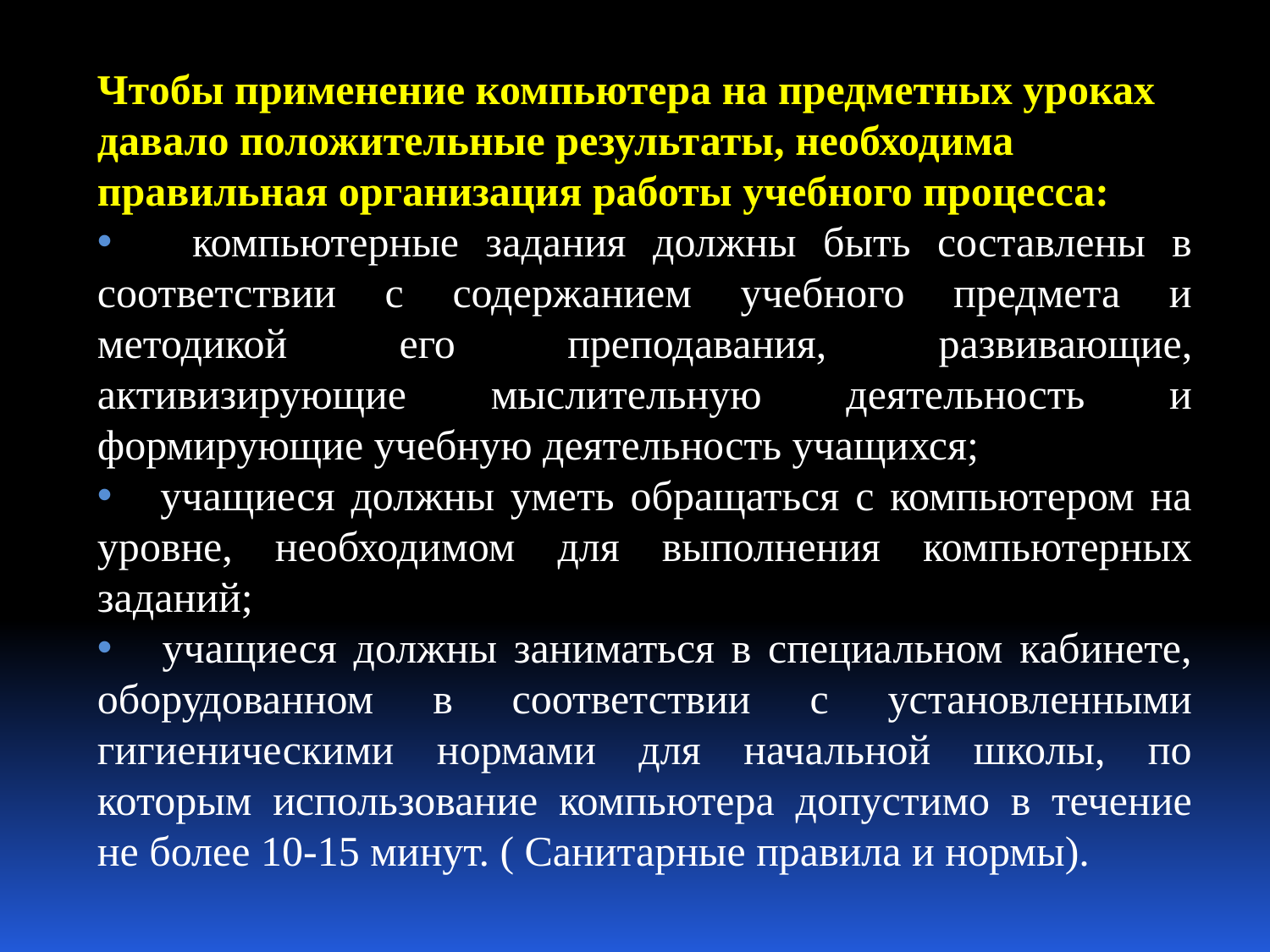

Чтобы применение компьютера на предметных уроках давало положительные результаты, необходима правильная организация работы учебного процесса:
   компьютерные задания должны быть составлены в соответствии с содержанием учебного предмета и методикой его преподавания, развивающие, активизирующие мыслительную деятельность и формирующие учебную деятельность учащихся;
   учащиеся должны уметь обращаться с компьютером на уровне, необходимом для выполнения компьютерных заданий;
   учащиеся должны заниматься в специальном кабинете, оборудованном в соответствии с установленными гигиеническими нормами для начальной школы, по которым использование компьютера допустимо в течение не более 10-15 минут. ( Санитарные правила и нормы).